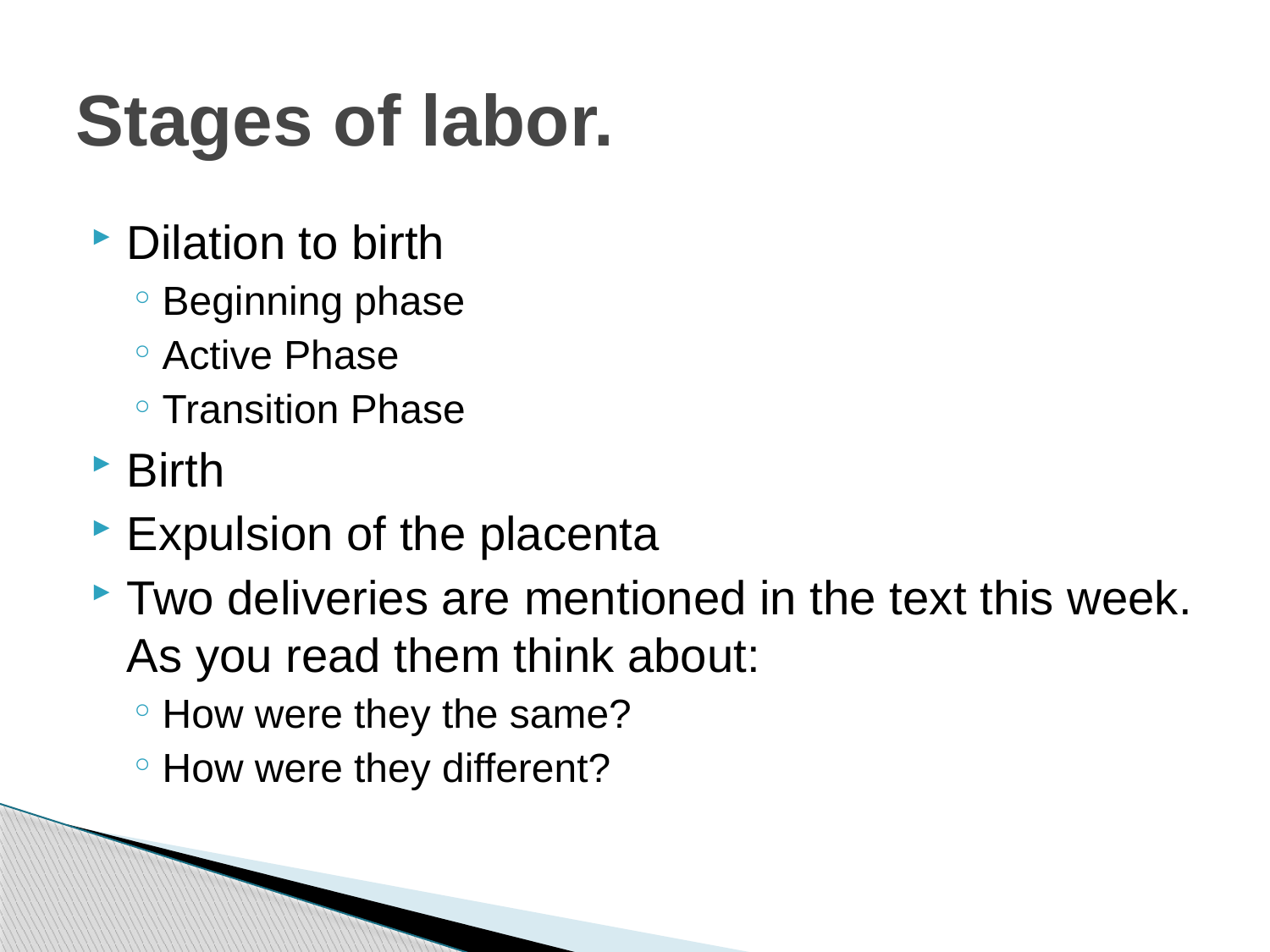

# Stages of labor.
Dilation to birth
Beginning phase
Active Phase
Transition Phase
Birth
Expulsion of the placenta
Two deliveries are mentioned in the text this week. As you read them think about:
How were they the same?
How were they different?